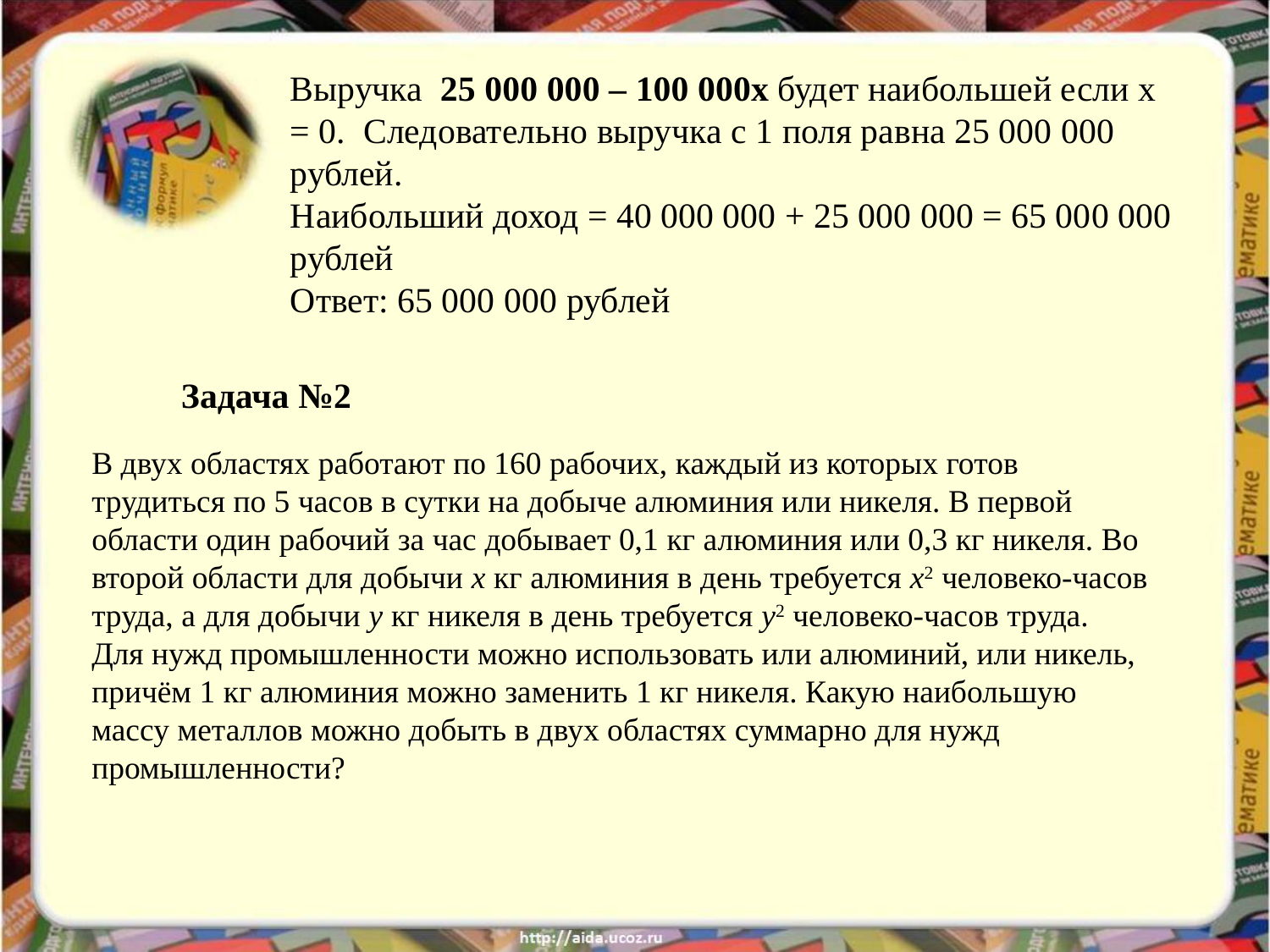

Выручка  25 000 000 – 100 000х будет наибольшей если х = 0.  Следовательно выручка с 1 поля равна 25 000 000 рублей.
Наибольший доход = 40 000 000 + 25 000 000 = 65 000 000 рублей
Ответ: 65 000 000 рублей

Задача №2
В двух областях работают по 160 рабочих, каждый из которых готов трудиться по 5 часов в сутки на добыче алюминия или никеля. В первой области один рабочий за час добывает 0,1 кг алюминия или 0,3 кг никеля. Во второй области для добычи x кг алюминия в день требуется x2 человеко-часов труда, а для добычи у кг никеля в день требуется y2 человеко-часов труда.
Для нужд промышленности можно использовать или алюминий, или никель, причём 1 кг алюминия можно заменить 1 кг никеля. Какую наибольшую массу металлов можно добыть в двух областях суммарно для нужд промышленности?